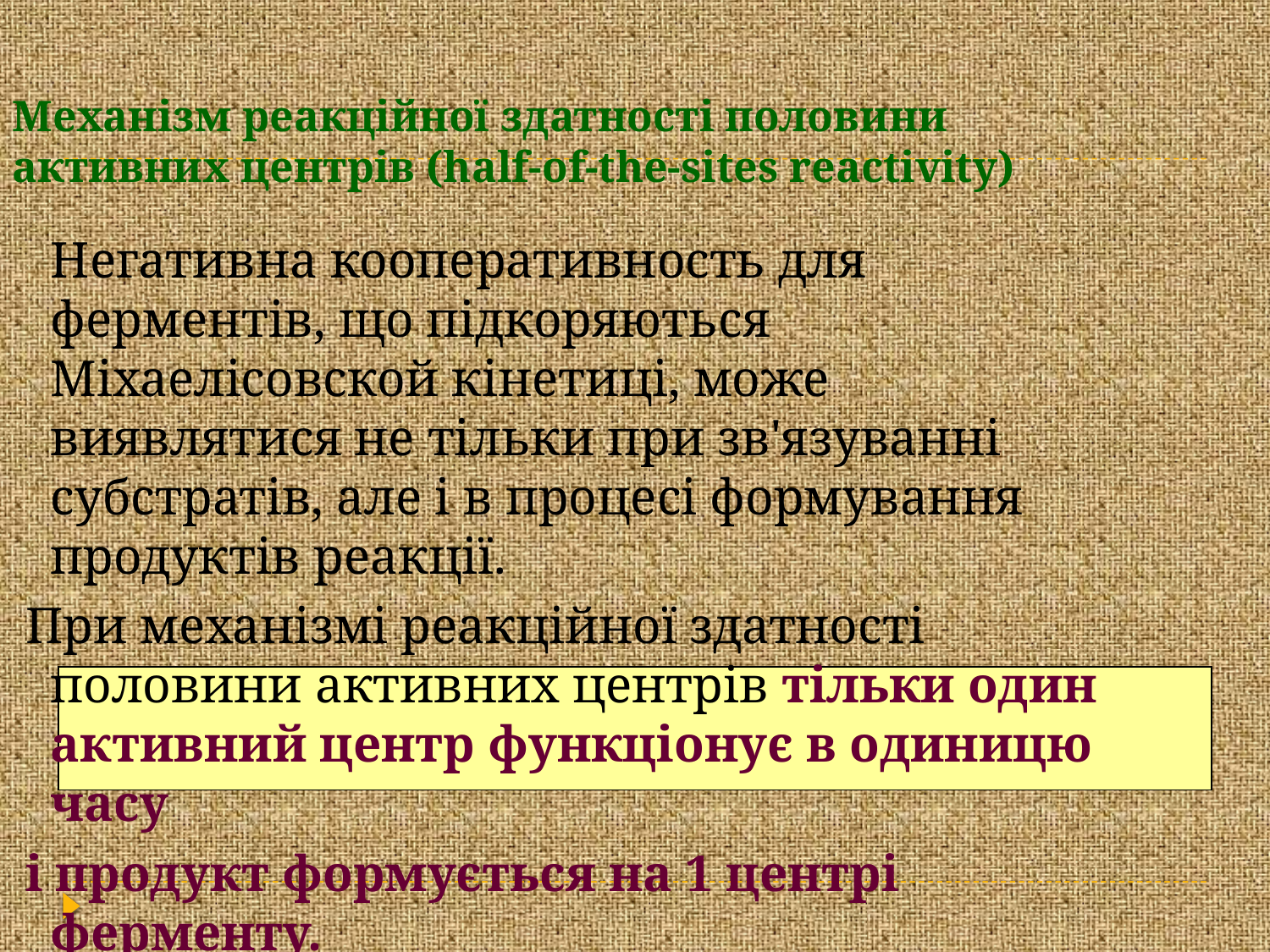

Механізм реакційної здатності половини активних центрів (half-of-the-sites reactivity)
	Негативна кооперативность для ферментів, що підкоряються Міхаелісовской кінетиці, може виявлятися не тільки при зв'язуванні субстратів, але і в процесі формування продуктів реакції.
 При механізмі реакційної здатності половини активних центрів тільки один активний центр функціонує в одиницю часу
 і продукт формується на 1 центрі ферменту.